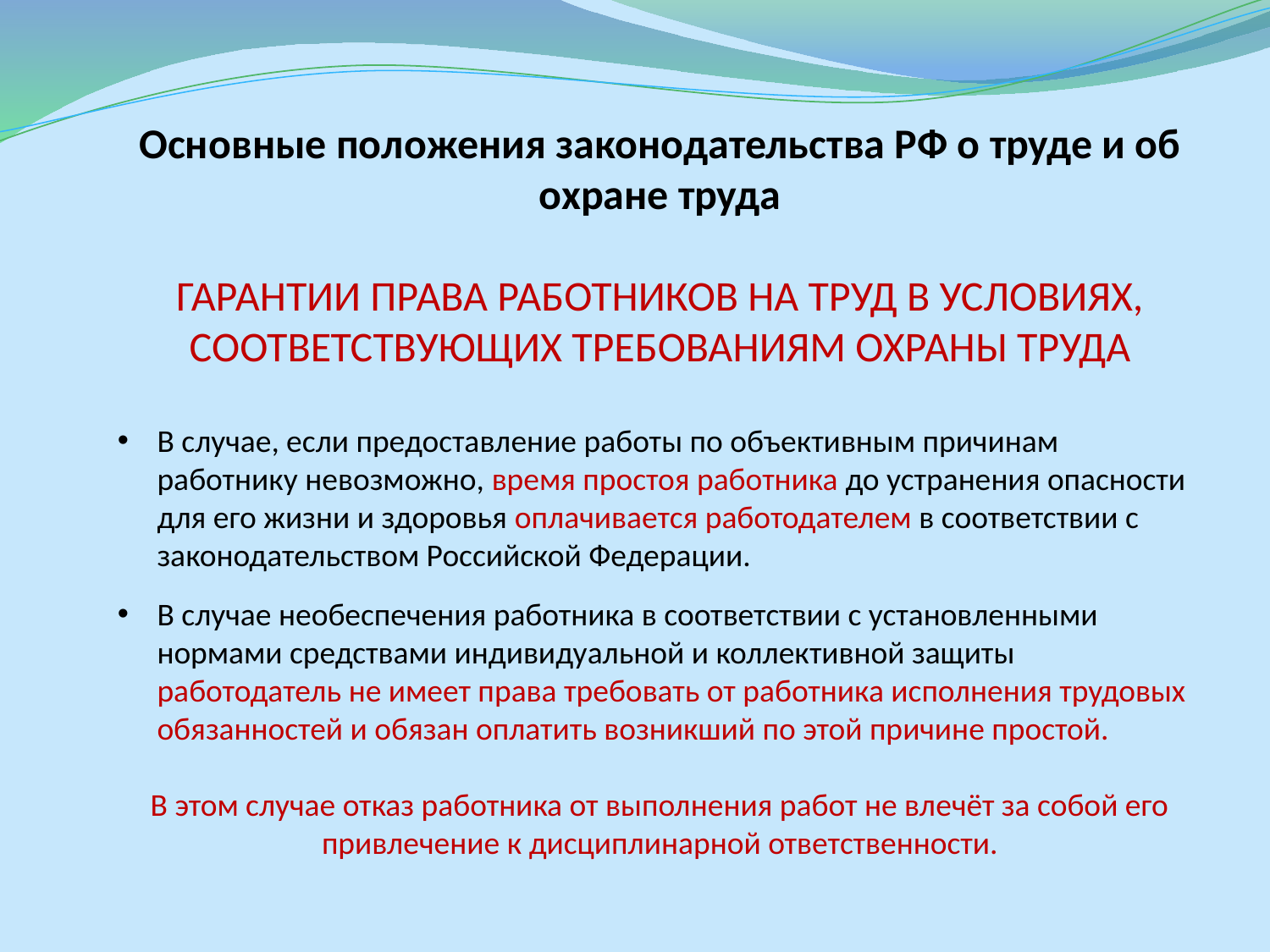

Основные положения законодательства РФ о труде и об охране труда

ГАРАНТИИ ПРАВА РАБОТНИКОВ НА ТРУД В УСЛОВИЯХ, СООТВЕТСТВУЮЩИХ ТРЕБОВАНИЯМ ОХРАНЫ ТРУДА

В случае, если предоставление работы по объективным причинам работнику невозможно, время простоя работника до устранения опасности для его жизни и здоровья оплачивается работодателем в соответствии с законодательством Российской Федерации.
В случае необеспечения работника в соответствии с установленными нормами средствами индивидуальной и коллективной защиты работодатель не имеет права требовать от работника исполнения трудовых обязанностей и обязан оплатить возникший по этой причине простой.

В этом случае отказ работника от выполнения работ не влечёт за собой его привлечение к дисциплинарной ответственности.